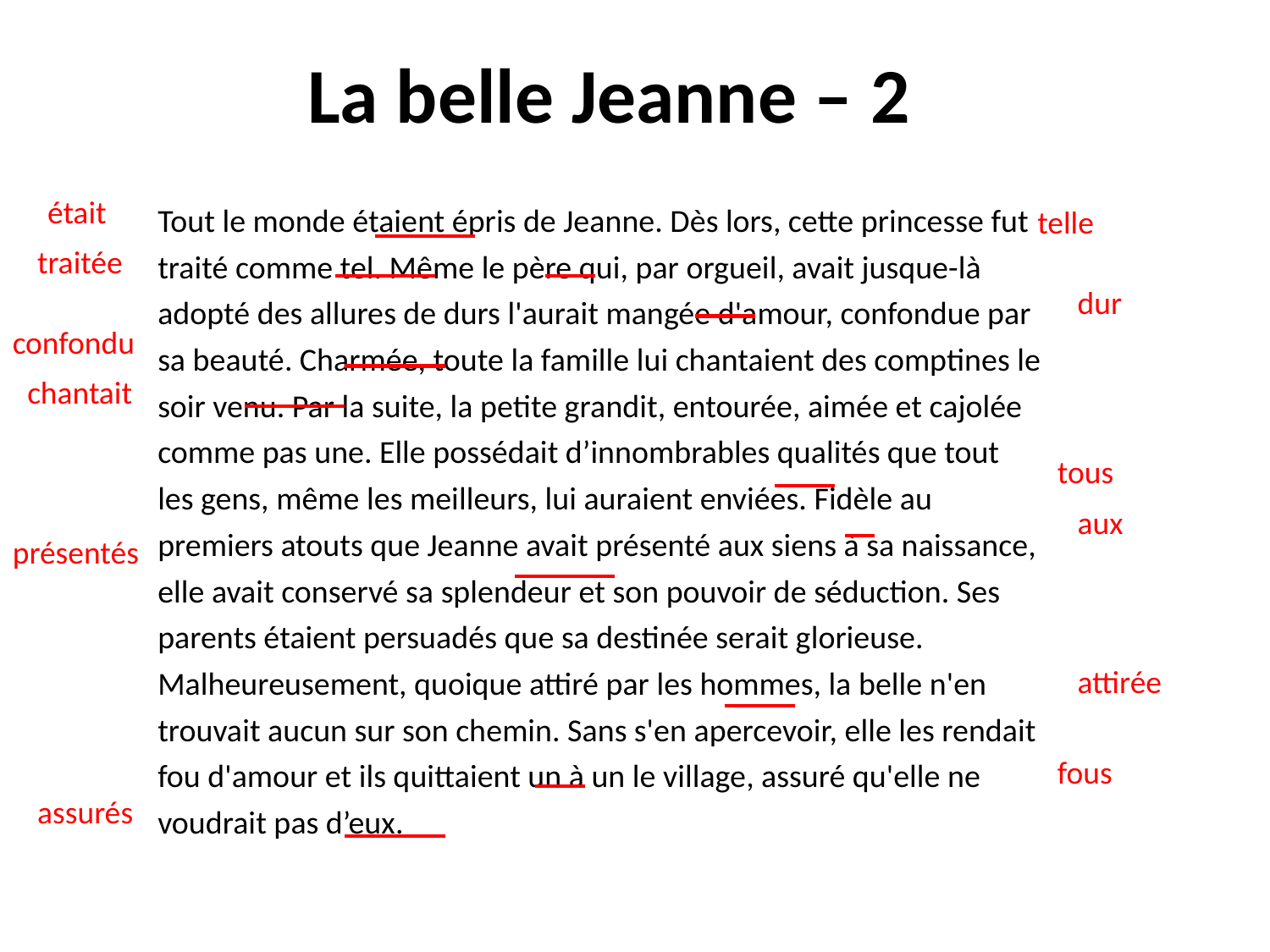

# La belle Jeanne – 2
était
Tout le monde étaient épris de Jeanne. Dès lors, cette princesse fut traité comme tel. Même le père qui, par orgueil, avait jusque-là adopté des allures de durs l'aurait mangée d'amour, confondue par sa beauté. Charmée, toute la famille lui chantaient des comptines le soir venu. Par la suite, la petite grandit, entourée, aimée et cajolée comme pas une. Elle possédait d’innombrables qualités que tout les gens, même les meilleurs, lui auraient enviées. Fidèle au premiers atouts que Jeanne avait présenté aux siens à sa naissance, elle avait conservé sa splendeur et son pouvoir de séduction. Ses parents étaient persuadés que sa destinée serait glorieuse. Malheureusement, quoique attiré par les hommes, la belle n'en trouvait aucun sur son chemin. Sans s'en apercevoir, elle les rendait fou d'amour et ils quittaient un à un le village, assuré qu'elle ne voudrait pas d’eux.
telle
traitée
dur
confondu
chantait
tous
aux
présentés
attirée
fous
assurés